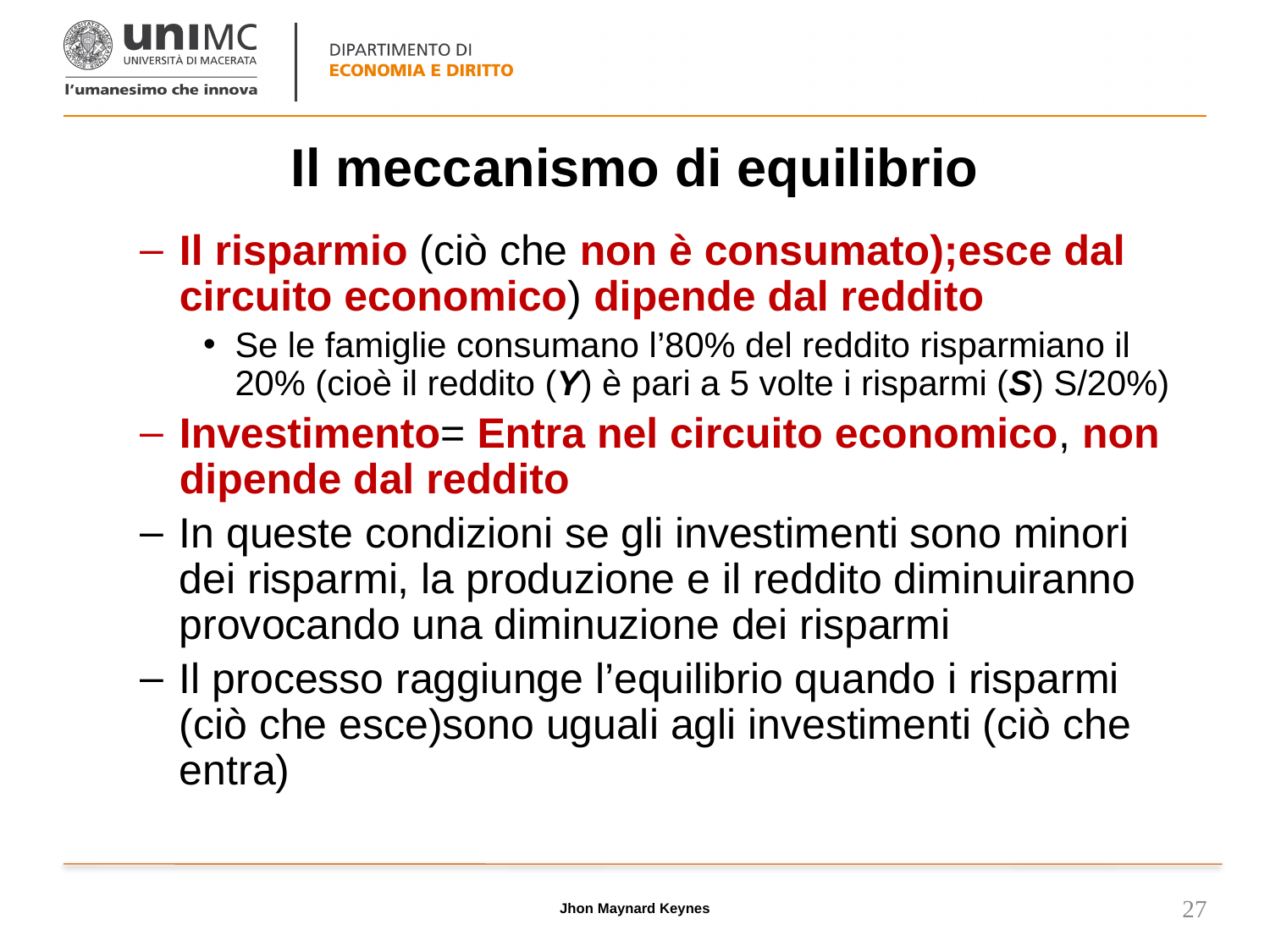

# Il meccanismo di equilibrio
Il risparmio (ciò che non è consumato);esce dal circuito economico) dipende dal reddito
Se le famiglie consumano l’80% del reddito risparmiano il 20% (cioè il reddito (Y) è pari a 5 volte i risparmi (S) S/20%)
Investimento= Entra nel circuito economico, non dipende dal reddito
In queste condizioni se gli investimenti sono minori dei risparmi, la produzione e il reddito diminuiranno provocando una diminuzione dei risparmi
Il processo raggiunge l’equilibrio quando i risparmi (ciò che esce)sono uguali agli investimenti (ciò che entra)
Jhon Maynard Keynes
27